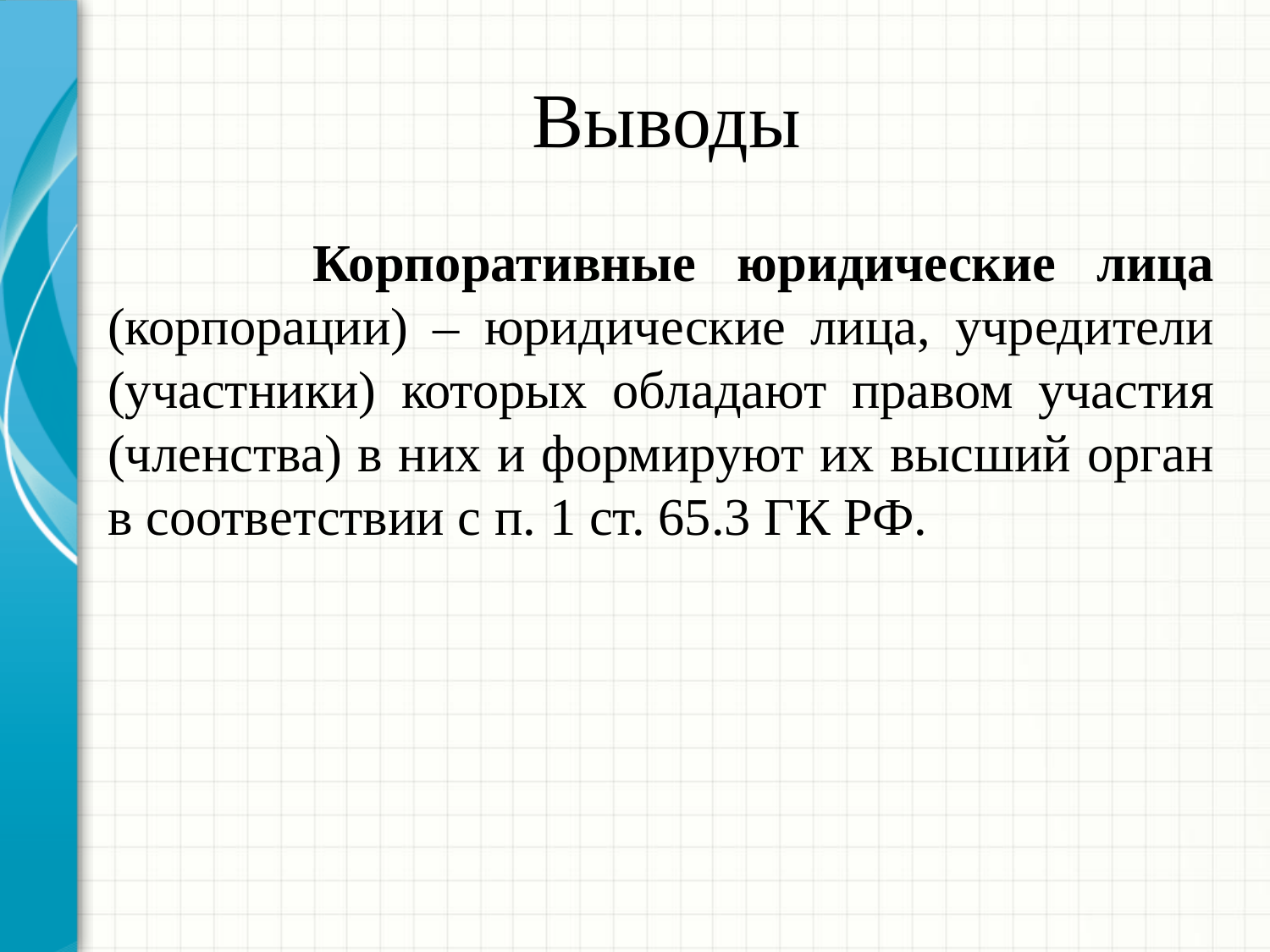

# Выводы
     Корпоративные юридические лица (корпорации) – юридические лица, учредители (участники) которых обладают правом участия (членства) в них и формируют их высший орган в соответствии с п. 1 ст. 65.3 ГК РФ.